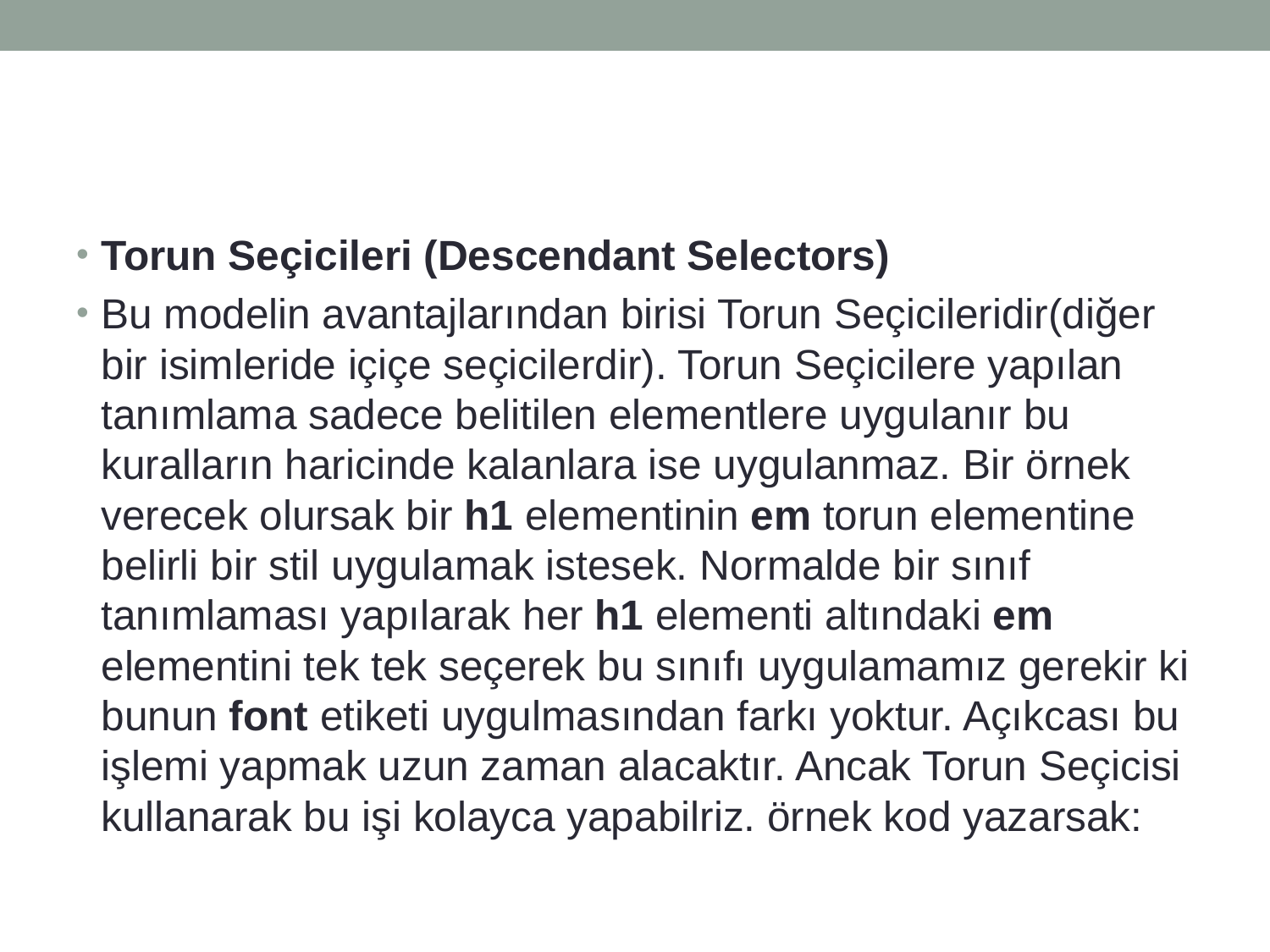

#
Torun Seçicileri (Descendant Selectors)
Bu modelin avantajlarından birisi Torun Seçicileridir(diğer bir isimleride içiçe seçicilerdir). Torun Seçicilere yapılan tanımlama sadece belitilen elementlere uygulanır bu kuralların haricinde kalanlara ise uygulanmaz. Bir örnek verecek olursak bir h1 elementinin em torun elementine belirli bir stil uygulamak istesek. Normalde bir sınıf tanımlaması yapılarak her h1 elementi altındaki em elementini tek tek seçerek bu sınıfı uygulamamız gerekir ki bunun font etiketi uygulmasından farkı yoktur. Açıkcası bu işlemi yapmak uzun zaman alacaktır. Ancak Torun Seçicisi kullanarak bu işi kolayca yapabilriz. örnek kod yazarsak: